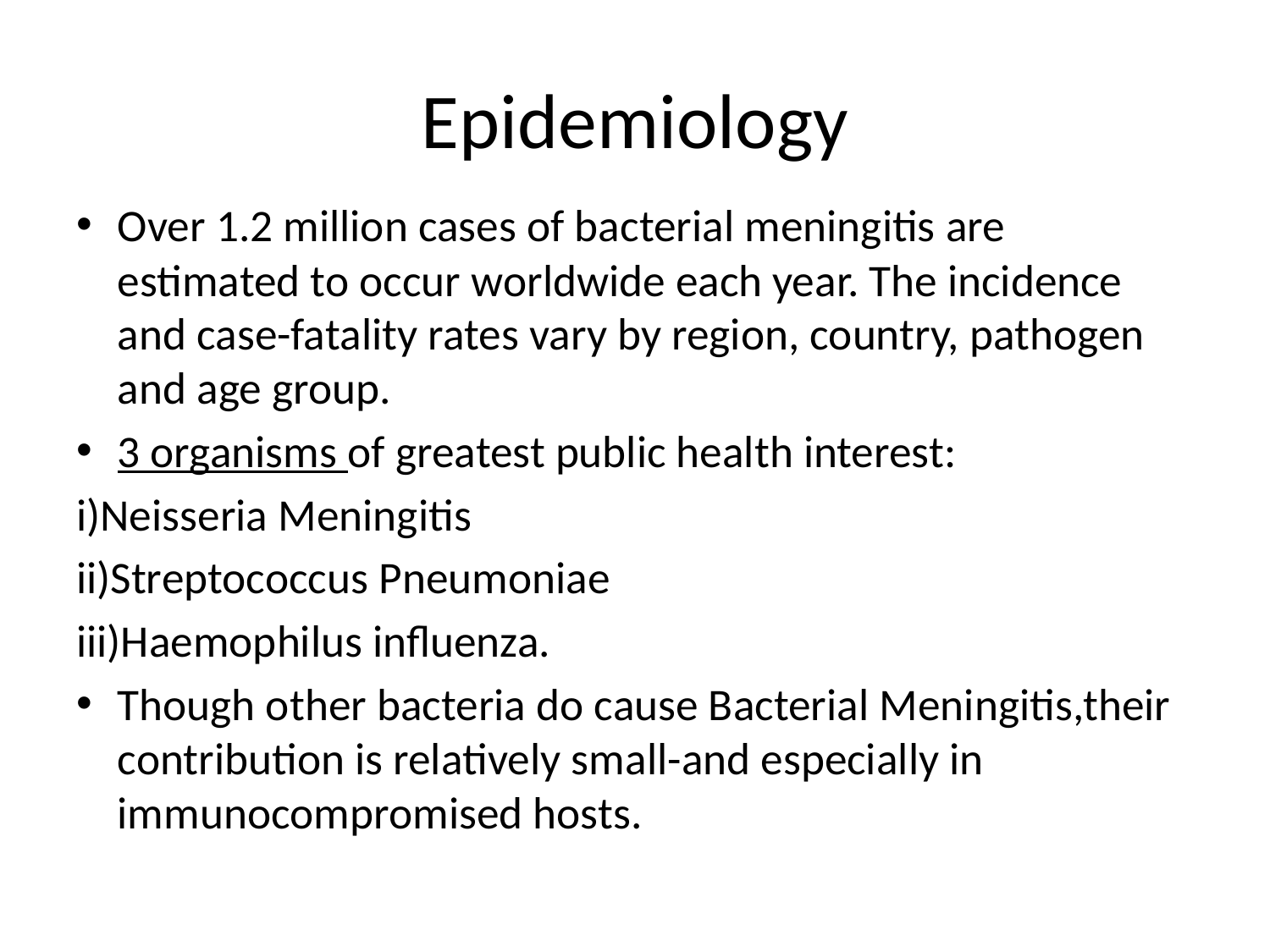

# Epidemiology
Over 1.2 million cases of bacterial meningitis are estimated to occur worldwide each year. The incidence and case-fatality rates vary by region, country, pathogen and age group.
3 organisms of greatest public health interest:
i)Neisseria Meningitis
ii)Streptococcus Pneumoniae
iii)Haemophilus influenza.
Though other bacteria do cause Bacterial Meningitis,their contribution is relatively small-and especially in immunocompromised hosts.